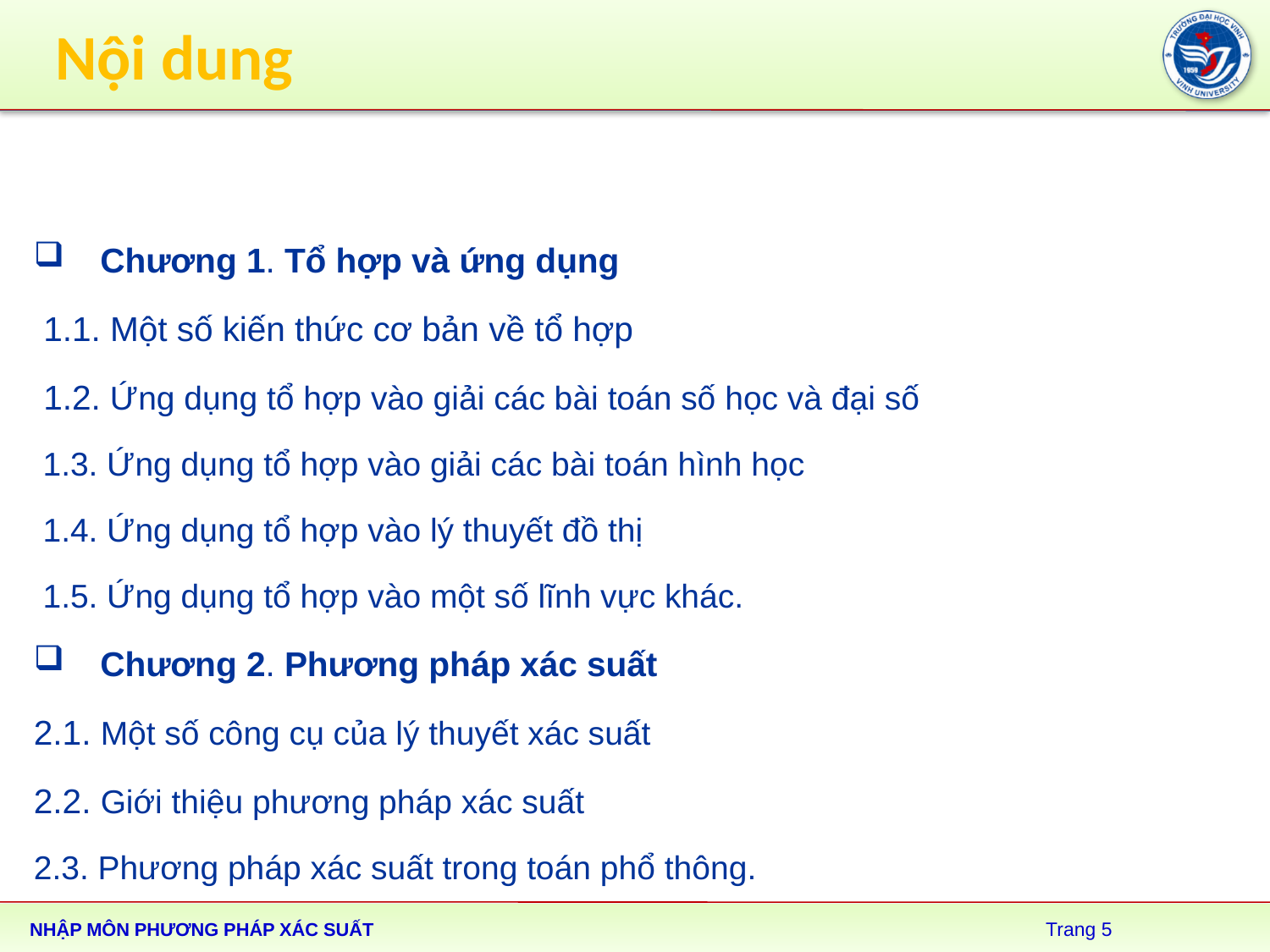

# Nội dung
Chương 1. Tổ hợp và ứng dụng
 1.1. Một số kiến thức cơ bản về tổ hợp
 1.2. Ứng dụng tổ hợp vào giải các bài toán số học và đại số
 1.3. Ứng dụng tổ hợp vào giải các bài toán hình học
 1.4. Ứng dụng tổ hợp vào lý thuyết đồ thị
 1.5. Ứng dụng tổ hợp vào một số lĩnh vực khác.
Chương 2. Phương pháp xác suất
2.1. Một số công cụ của lý thuyết xác suất
2.2. Giới thiệu phương pháp xác suất
2.3. Phương pháp xác suất trong toán phổ thông.